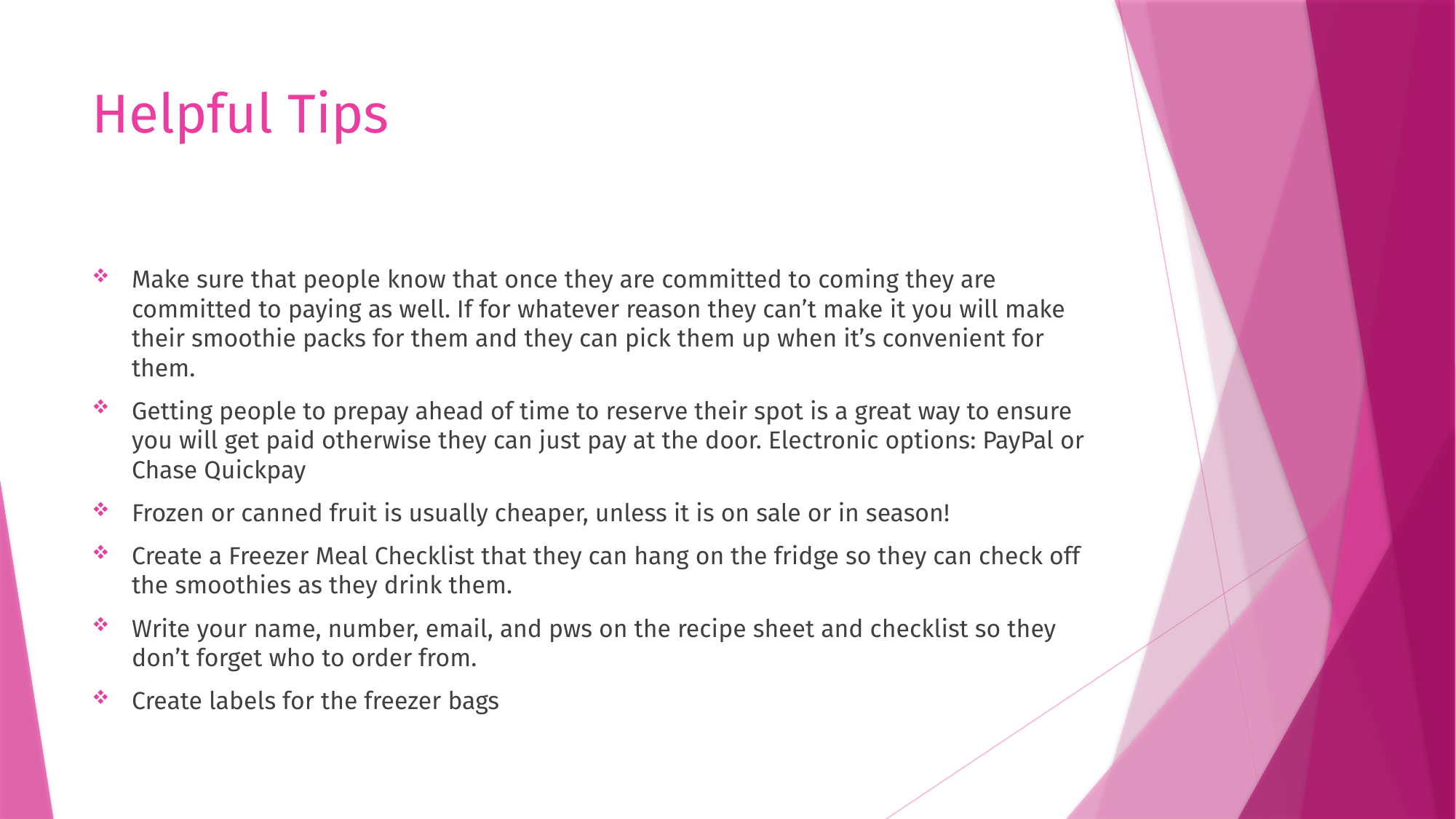

# Helpful Tips
Make sure that people know that once they are committed to coming they are committed to paying as well. If for whatever reason they can’t make it you will make their smoothie packs for them and they can pick them up when it’s convenient for them.
Getting people to prepay ahead of time to reserve their spot is a great way to ensure you will get paid otherwise they can just pay at the door. Electronic options: PayPal or Chase Quickpay
Frozen or canned fruit is usually cheaper, unless it is on sale or in season!
Create a Freezer Meal Checklist that they can hang on the fridge so they can check off the smoothies as they drink them.
Write your name, number, email, and pws on the recipe sheet and checklist so they don’t forget who to order from.
Create labels for the freezer bags